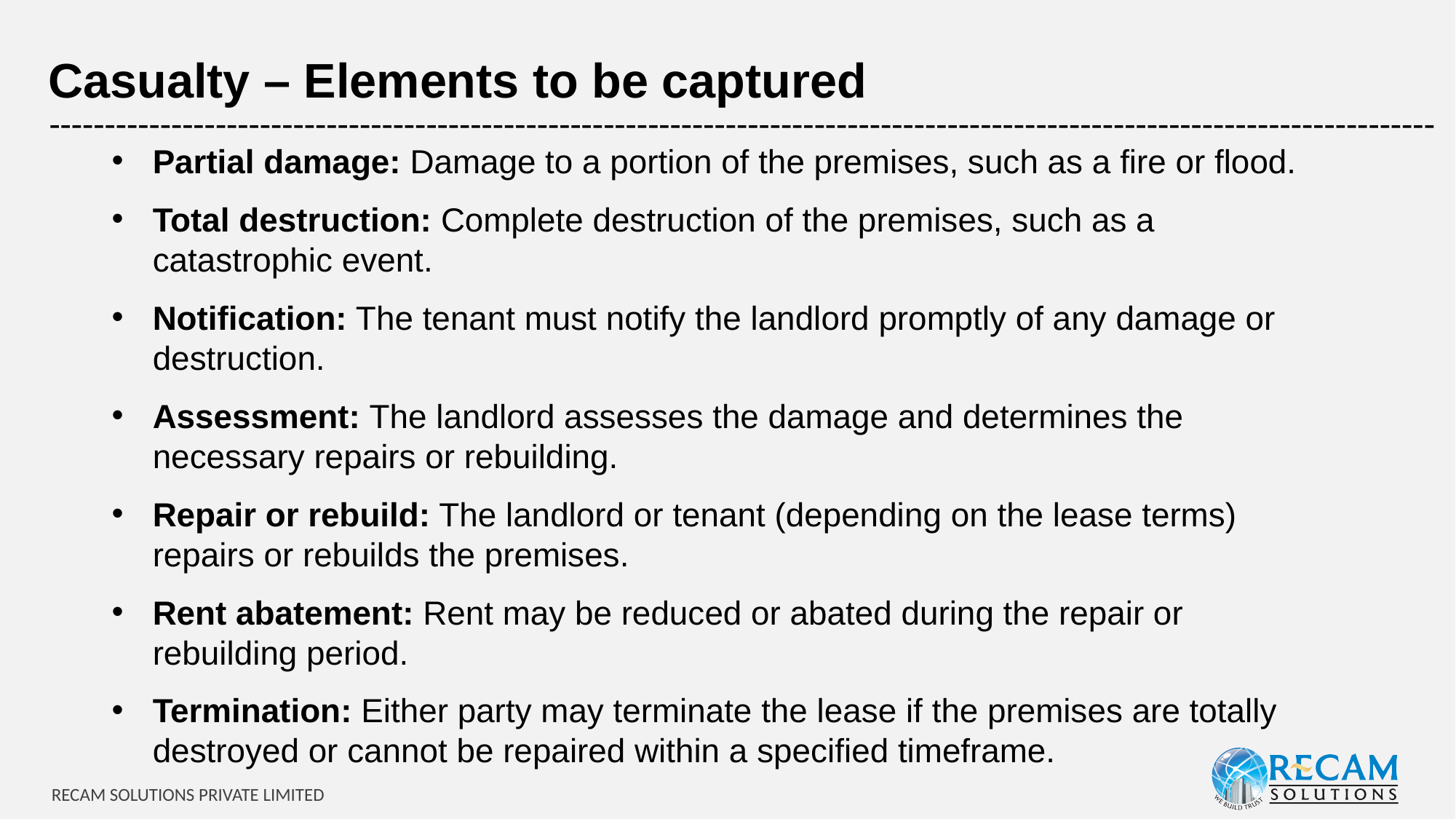

Casualty – Elements to be captured
-----------------------------------------------------------------------------------------------------------------------------
Partial damage: Damage to a portion of the premises, such as a fire or flood.
Total destruction: Complete destruction of the premises, such as a catastrophic event.
Notification: The tenant must notify the landlord promptly of any damage or destruction.
Assessment: The landlord assesses the damage and determines the necessary repairs or rebuilding.
Repair or rebuild: The landlord or tenant (depending on the lease terms) repairs or rebuilds the premises.
Rent abatement: Rent may be reduced or abated during the repair or rebuilding period.
Termination: Either party may terminate the lease if the premises are totally destroyed or cannot be repaired within a specified timeframe.
RECAM SOLUTIONS PRIVATE LIMITED